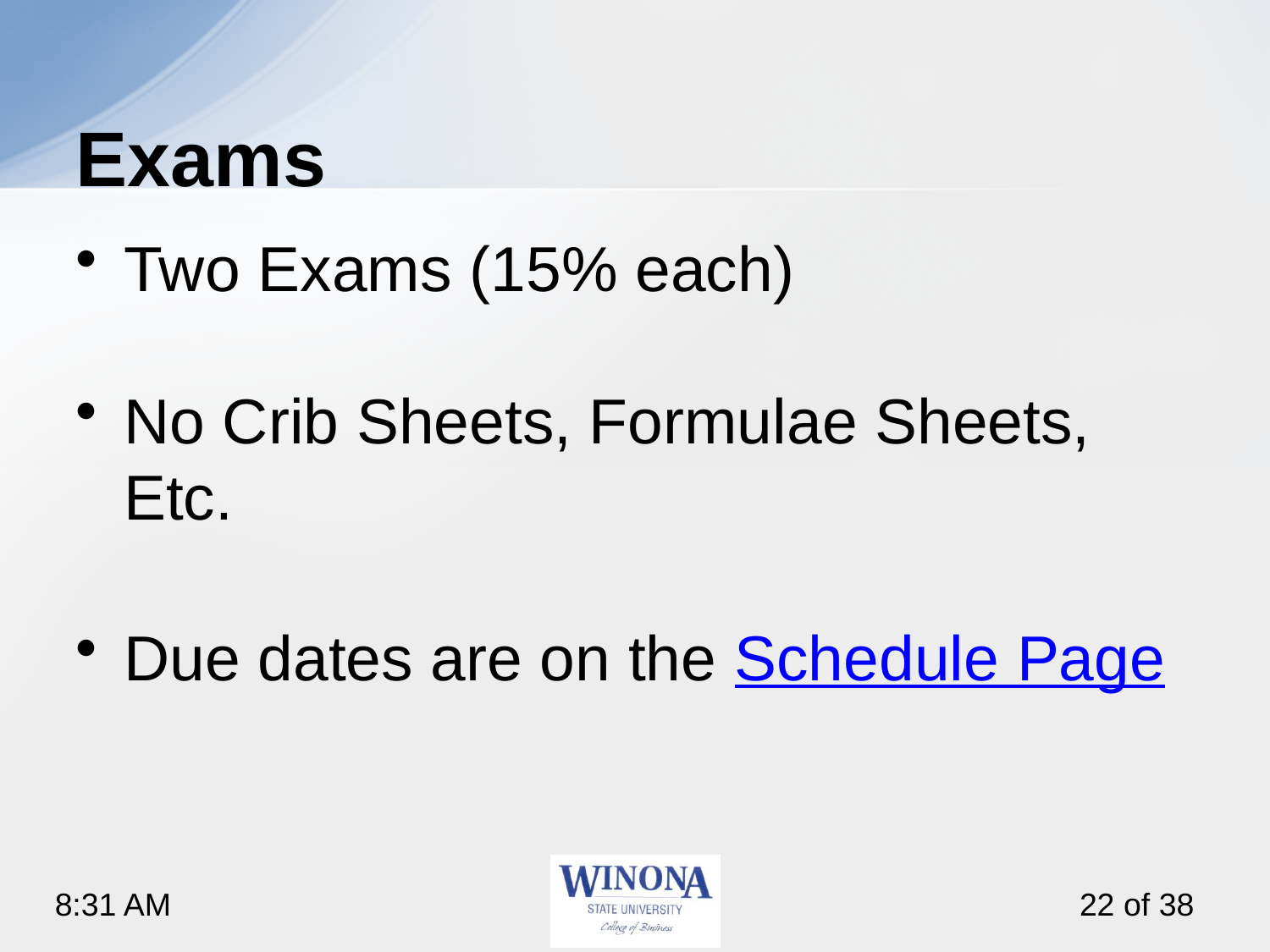

# Exams
Two Exams (15% each)

No Crib Sheets, Formulae Sheets, Etc.

Due dates are on the Schedule Page